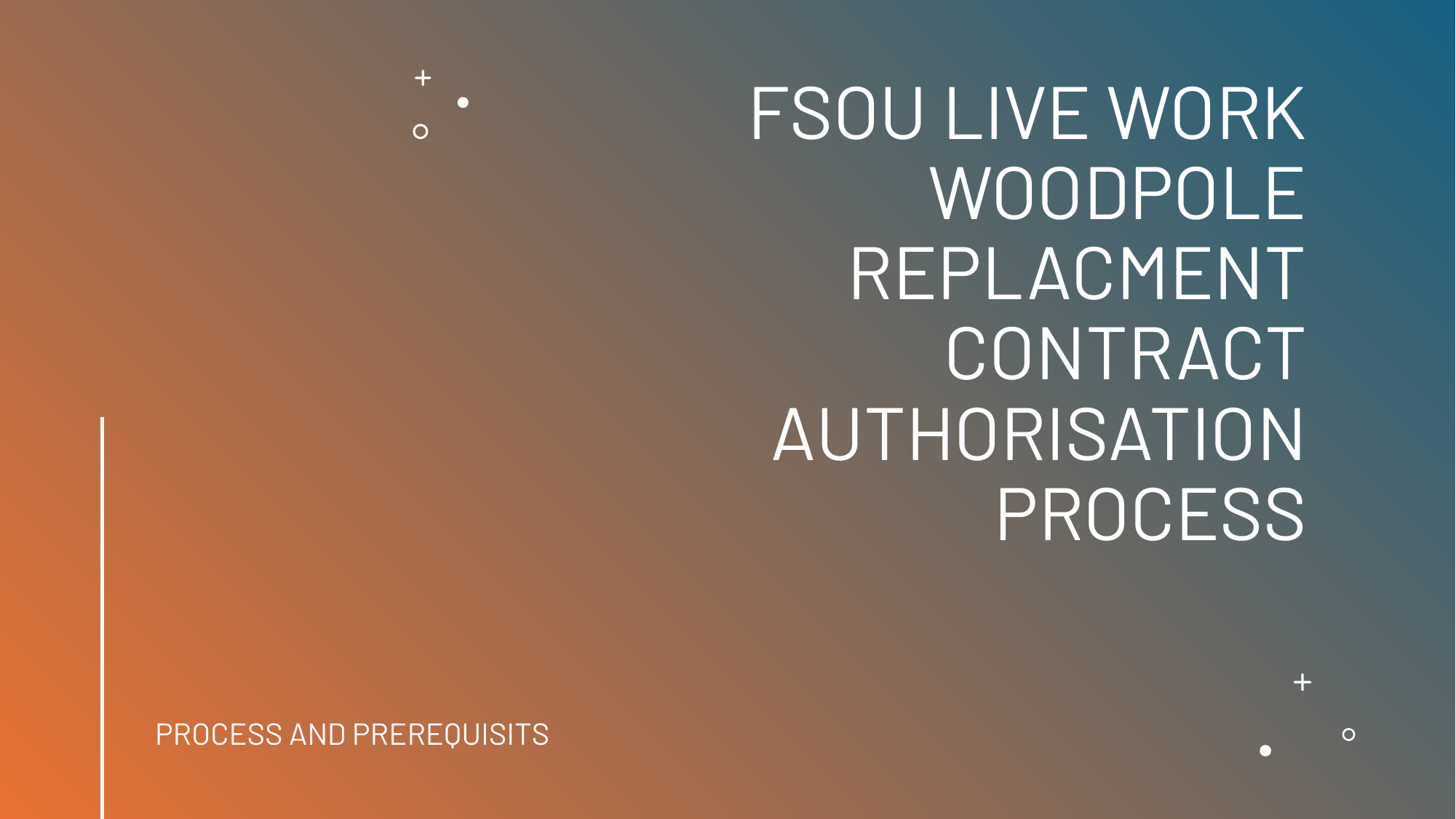

# FSOU LIVE WORK WOODPOLE REPLACMENT CONTRACT AUTHORISATION PROCESS

PROCESS AND PREREQUISITS